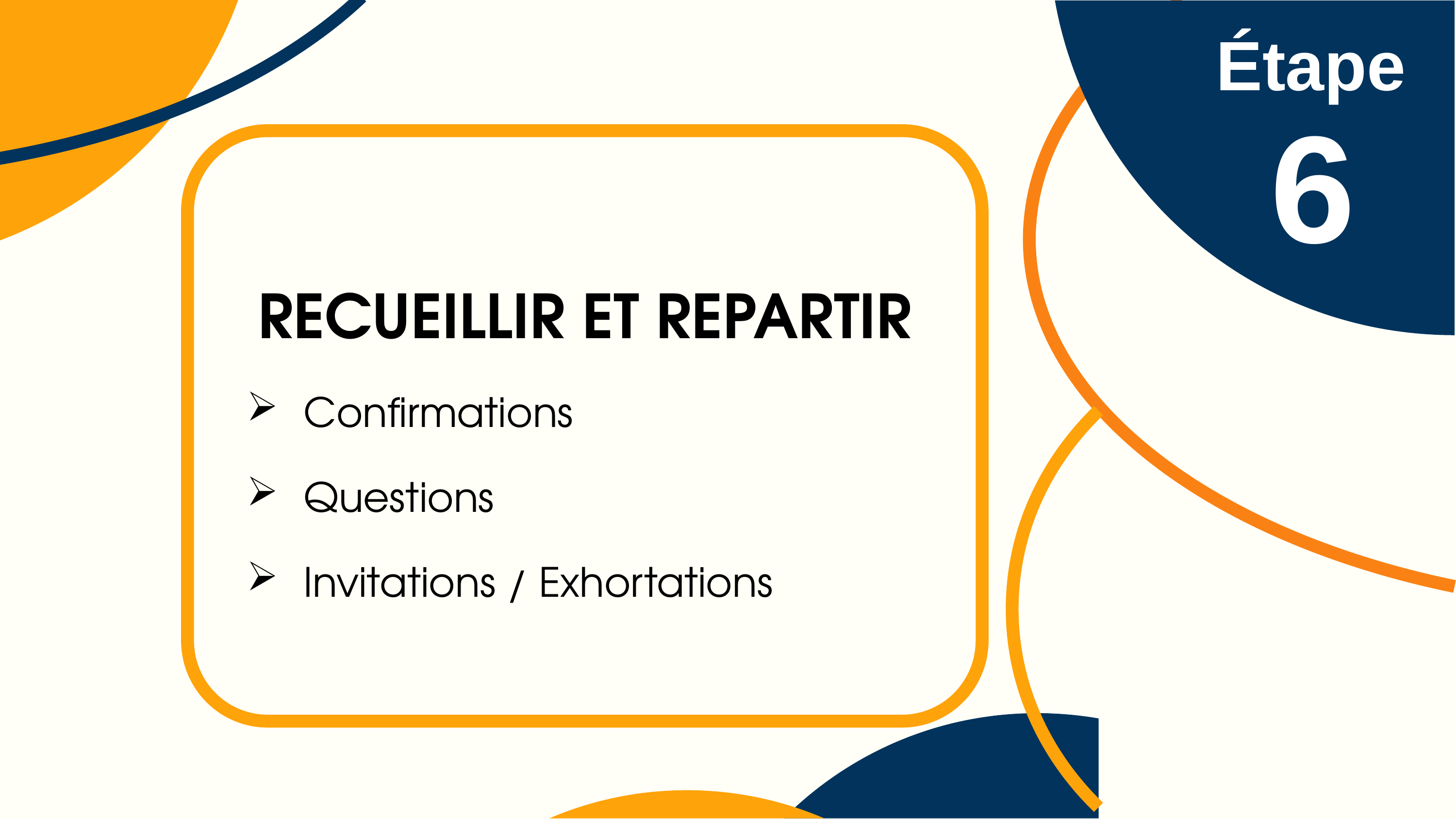

Étape
# 6

 RECUEILLIR ET REPARTIR
 Confirmations
 Questions
 Invitations / Exhortations